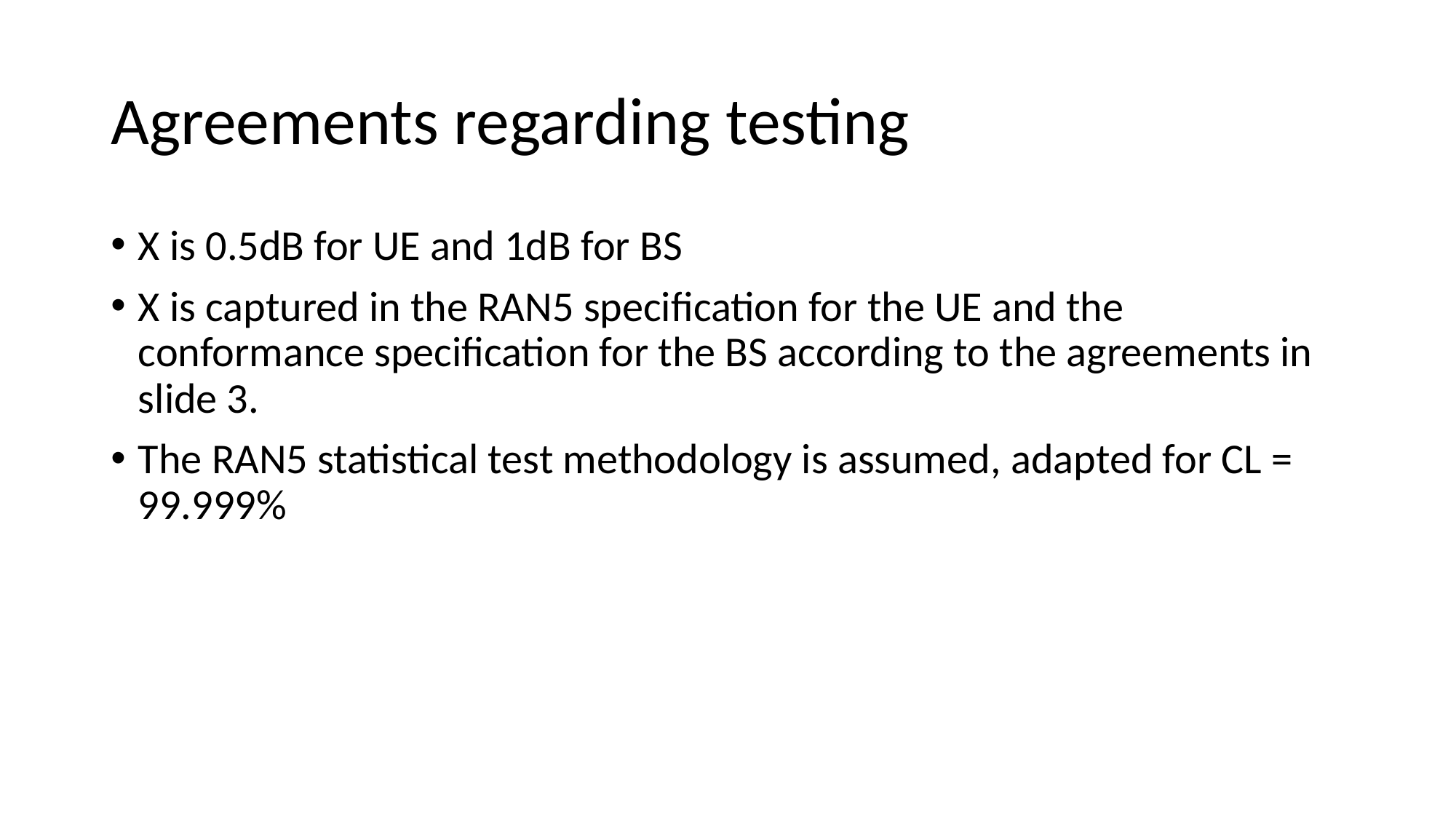

# Agreements regarding testing
X is 0.5dB for UE and 1dB for BS
X is captured in the RAN5 specification for the UE and the conformance specification for the BS according to the agreements in slide 3.
The RAN5 statistical test methodology is assumed, adapted for CL = 99.999%